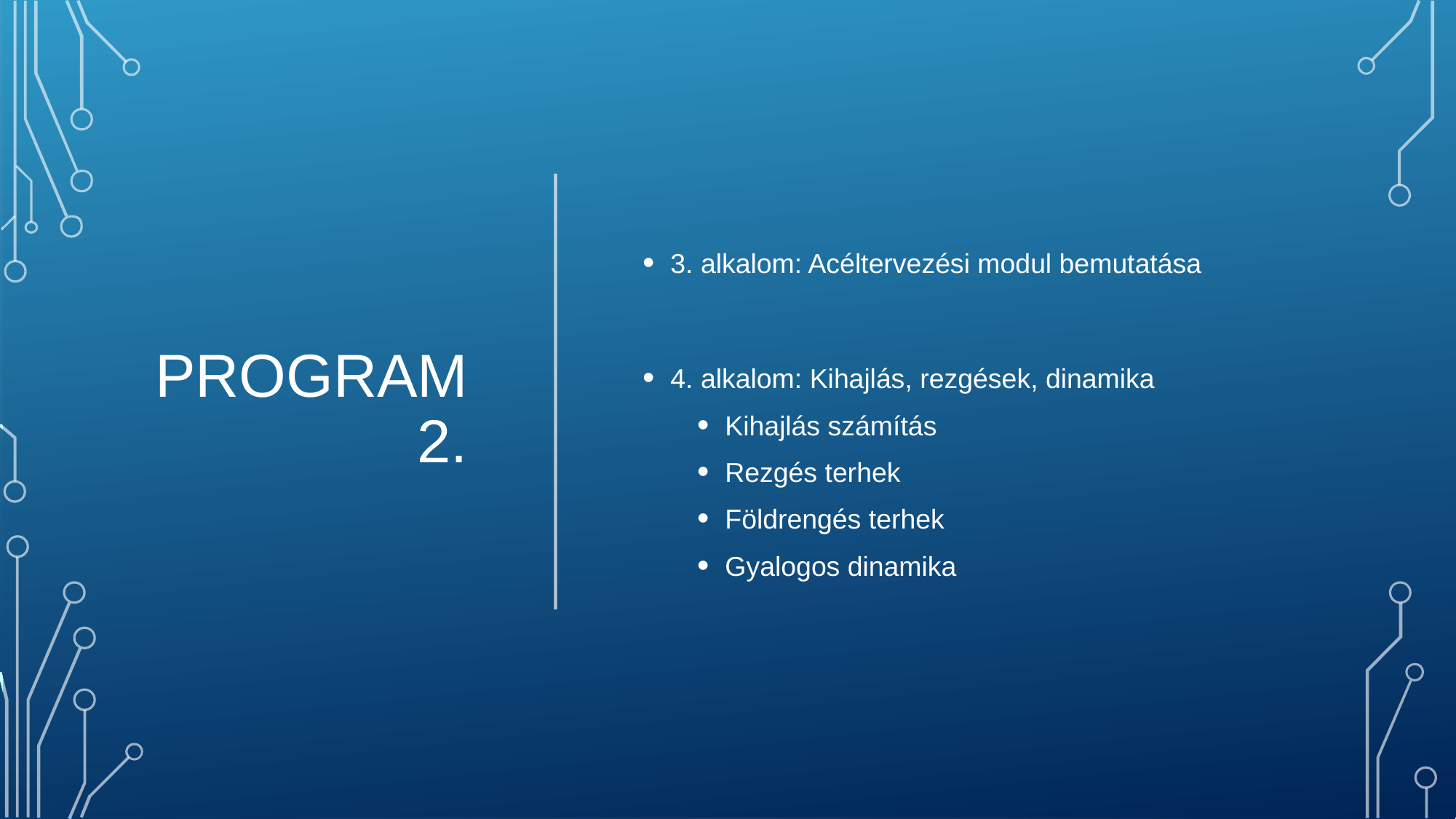

# Program 2.
3. alkalom: Acéltervezési modul bemutatása

4. alkalom: Kihajlás, rezgések, dinamika
Kihajlás számítás
Rezgés terhek
Földrengés terhek
Gyalogos dinamika